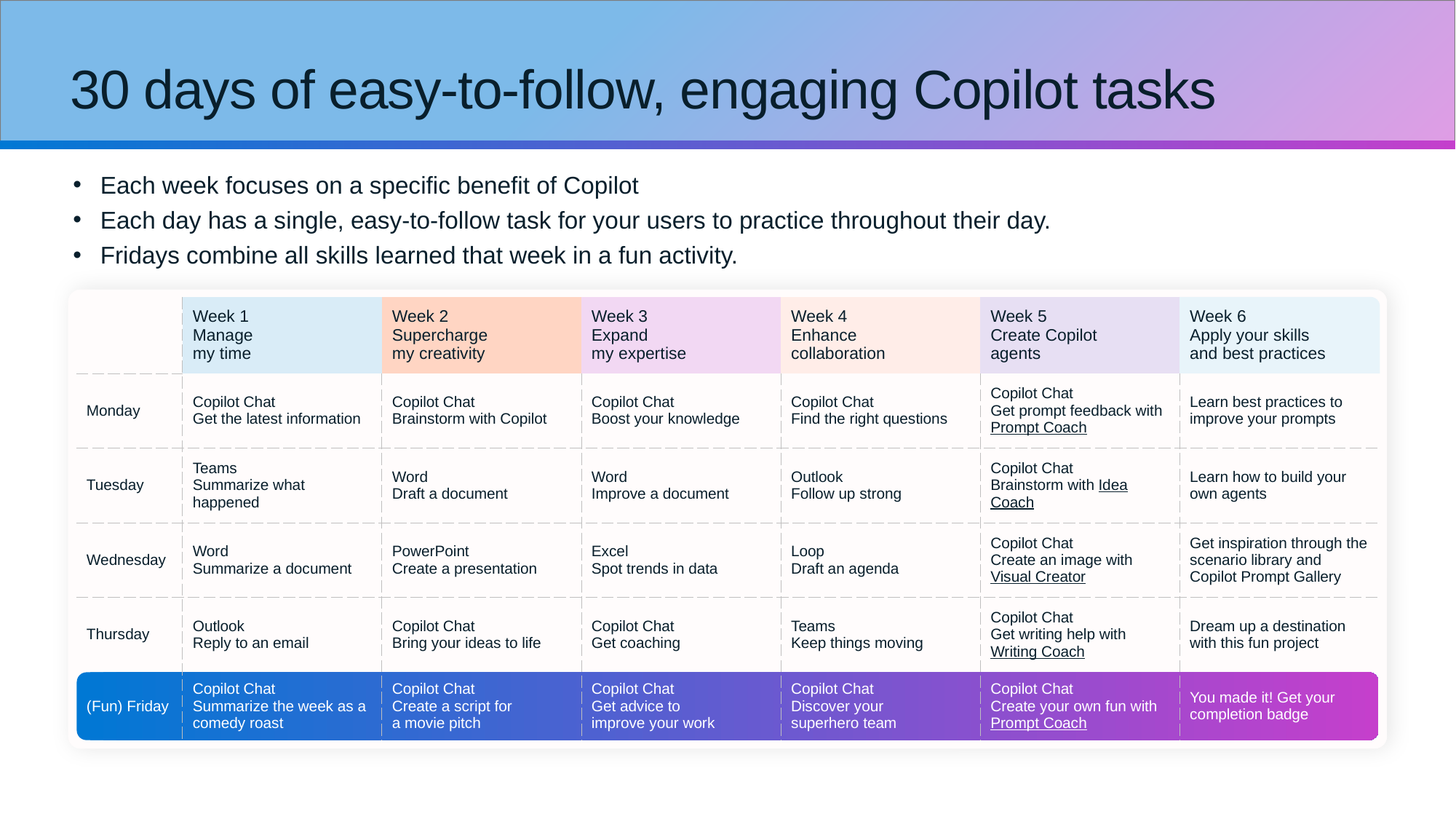

# 30 days of easy-to-follow, engaging Copilot tasks

Each week focuses on a specific benefit of Copilot
Each day has a single, easy-to-follow task for your users to practice throughout their day.
Fridays combine all skills learned that week in a fun activity.

|  | Week 1 Manage my time | Week 2 Supercharge my creativity | Week 3 Expand my expertise | Week 4 Enhance collaboration | Week 5 Create Copilot agents | Week 6 Apply your skills and best practices |
| --- | --- | --- | --- | --- | --- | --- |
| Monday | Copilot Chat Get the latest information | Copilot Chat Brainstorm with Copilot | Copilot Chat Boost your knowledge | Copilot Chat Find the right questions | Copilot Chat Get prompt feedback with Prompt Coach | Learn best practices to improve your prompts |
| Tuesday | Teams Summarize what happened | Word Draft a document | Word Improve a document | Outlook Follow up strong | Copilot Chat Brainstorm with Idea Coach | Learn how to build your own agents |
| Wednesday | Word Summarize a document | PowerPoint Create a presentation | Excel Spot trends in data | Loop Draft an agenda | Copilot Chat Create an image with Visual Creator | Get inspiration through the scenario library and Copilot Prompt Gallery |
| Thursday | Outlook Reply to an email | Copilot Chat Bring your ideas to life | Copilot Chat Get coaching | Teams Keep things moving | Copilot Chat Get writing help with Writing Coach | Dream up a destination with this fun project |
| (Fun) Friday | Copilot Chat Summarize the week as a comedy roast | Copilot Chat Create a script for a movie pitch | Copilot Chat Get advice to improve your work | Copilot Chat Discover your superhero team | Copilot Chat Create your own fun with Prompt Coach | You made it! Get your completion badge |